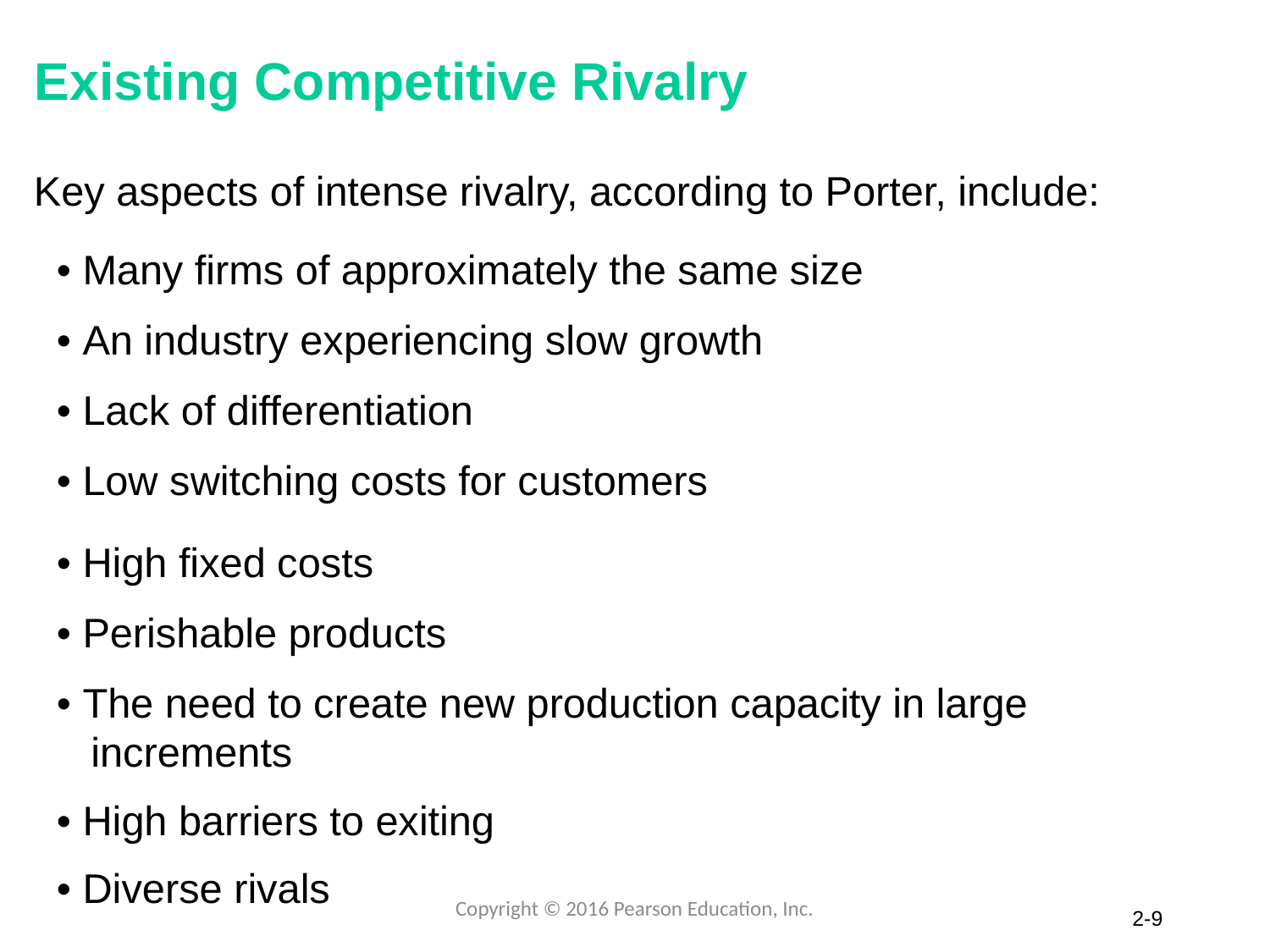

# Existing Competitive Rivalry
Key aspects of intense rivalry, according to Porter, include:

  • Many firms of approximately the same size

  • An industry experiencing slow growth

  • Lack of differentiation

  • Low switching costs for customers

  • High fixed costs

  • Perishable products

  • The need to create new production capacity in large
     increments

  • High barriers to exiting

  • Diverse rivals
Copyright © 2016 Pearson Education, Inc.